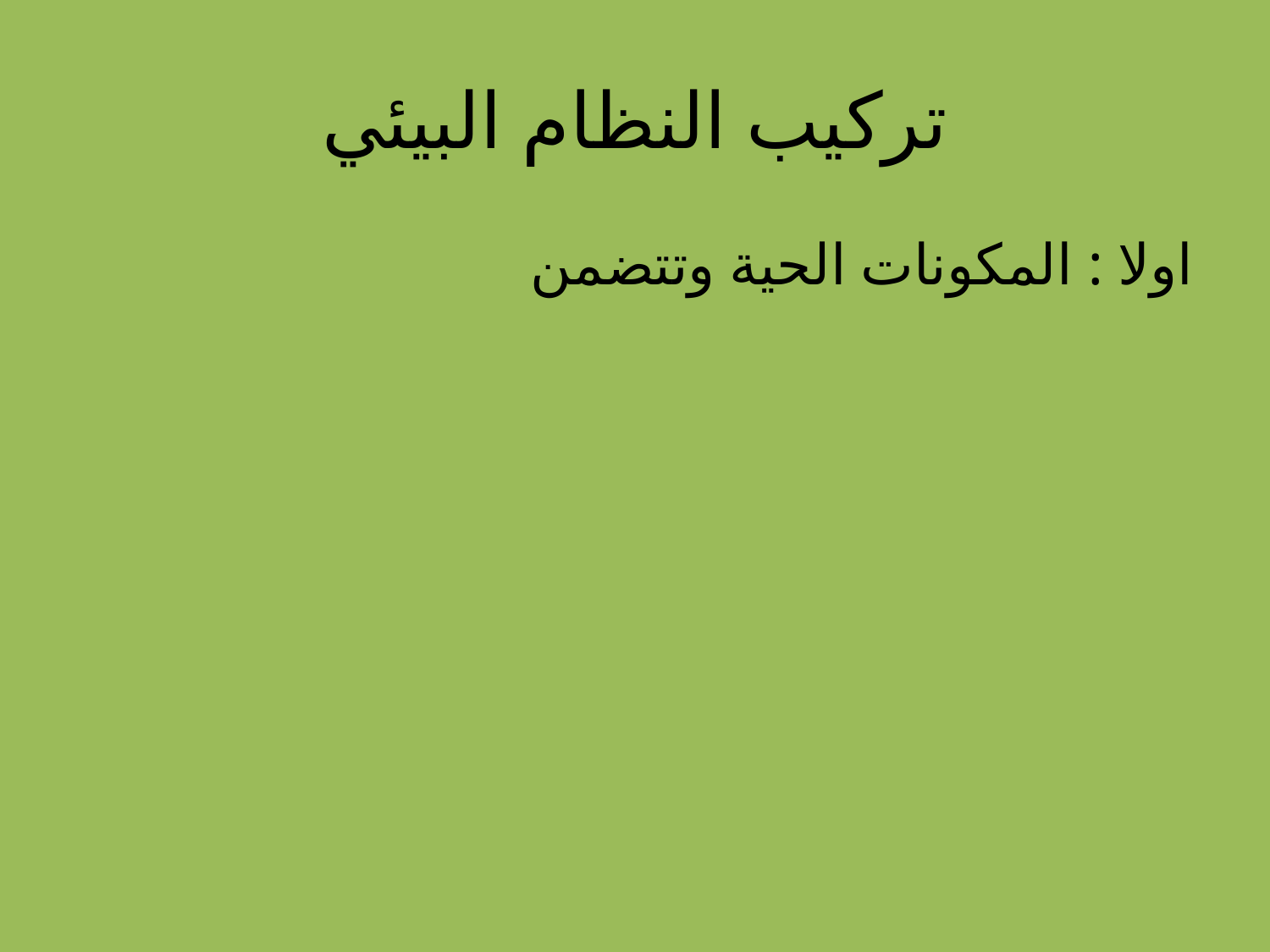

# تركيب النظام البيئي
اولا : المكونات الحية وتتضمن